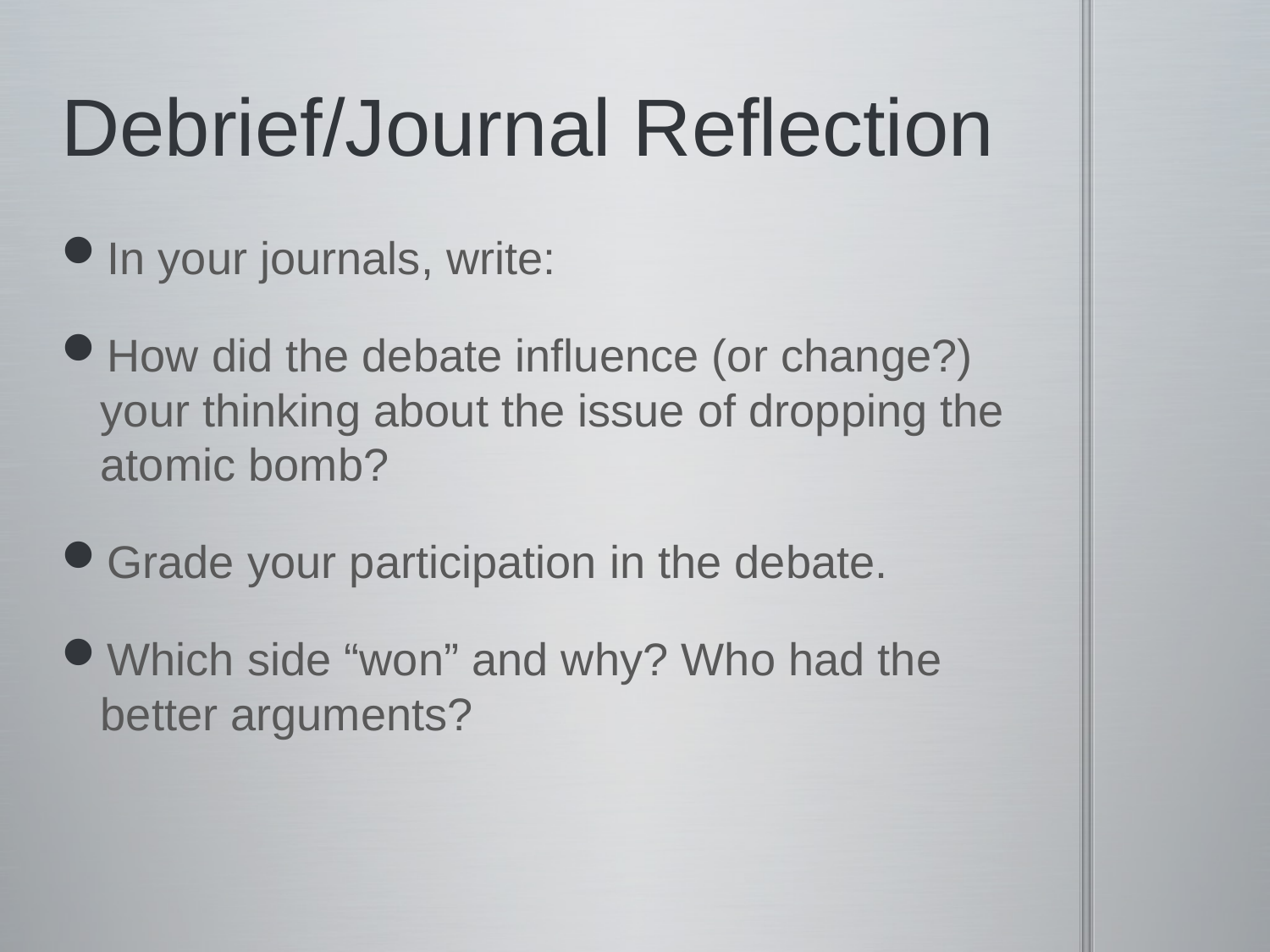

# Debrief/Journal Reflection
In your journals, write:
How did the debate influence (or change?) your thinking about the issue of dropping the atomic bomb?
Grade your participation in the debate.
Which side “won” and why? Who had the better arguments?